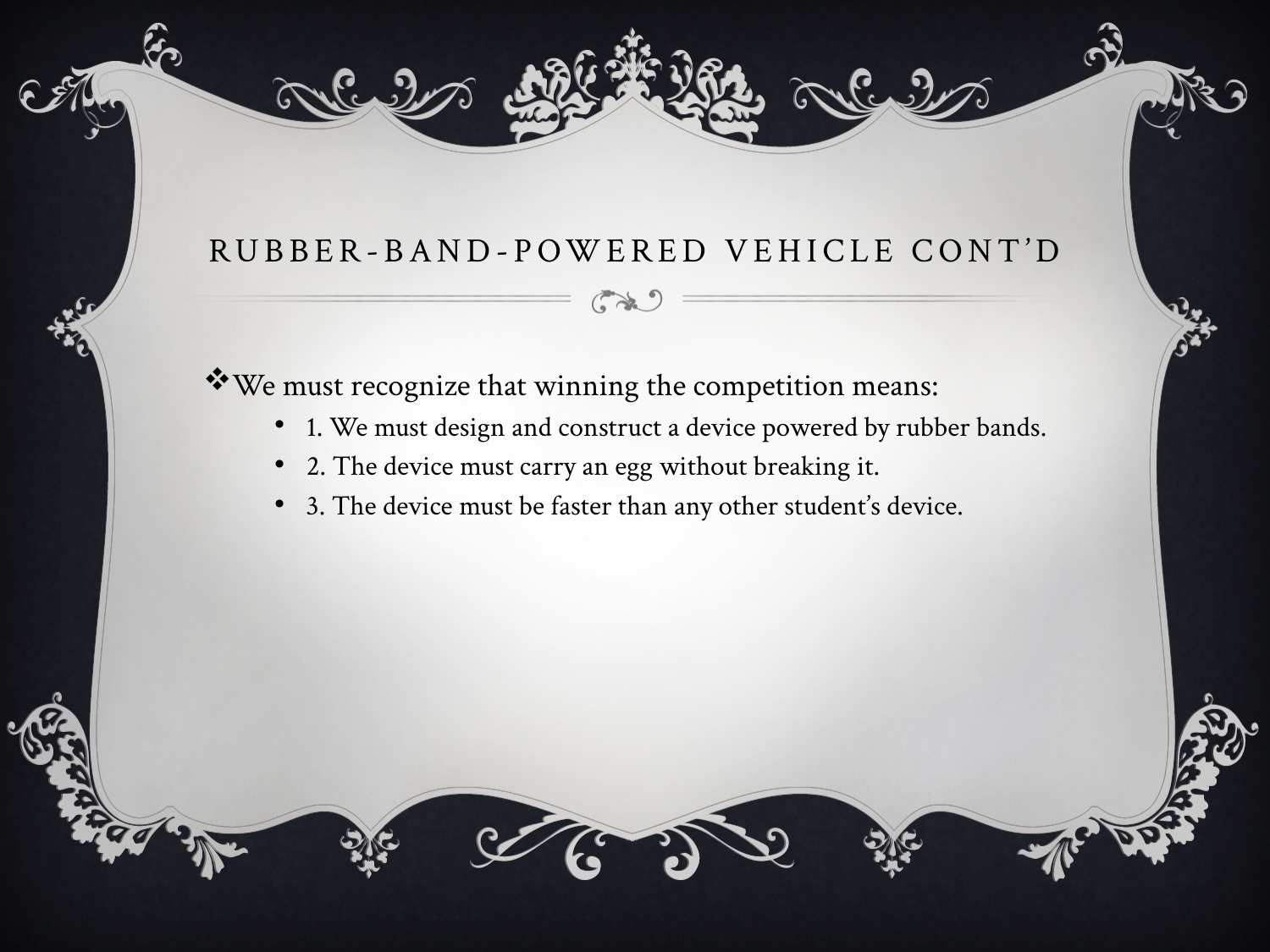

# Rubber-band-powered vehicle cont’d
We must recognize that winning the competition means:
1. We must design and construct a device powered by rubber bands.
2. The device must carry an egg without breaking it.
3. The device must be faster than any other student’s device.